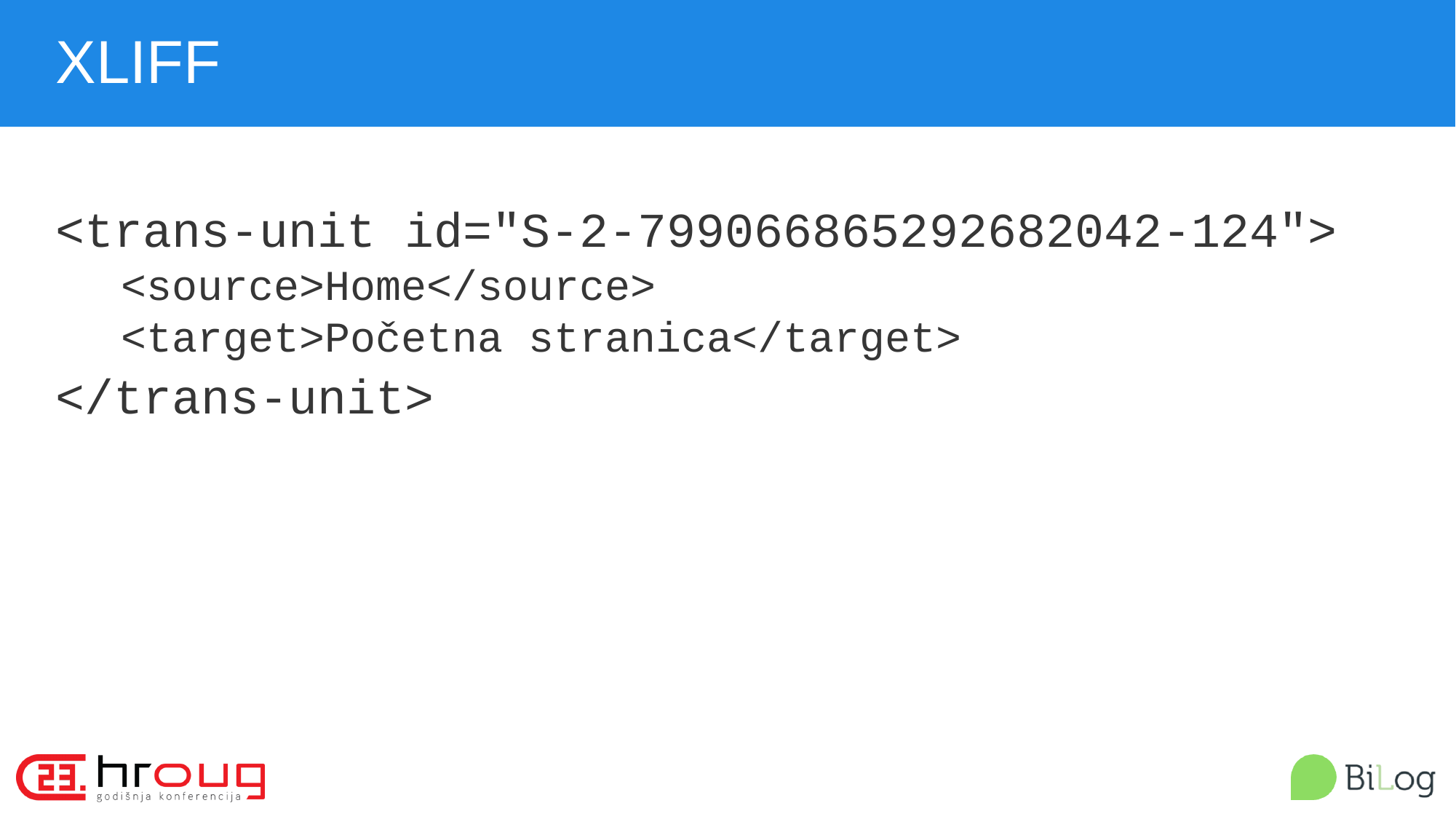

# XLIFF
<trans-unit id="S-2-799066865292682042-124">
<source>Home</source>
<target>Početna stranica</target>
</trans-unit>